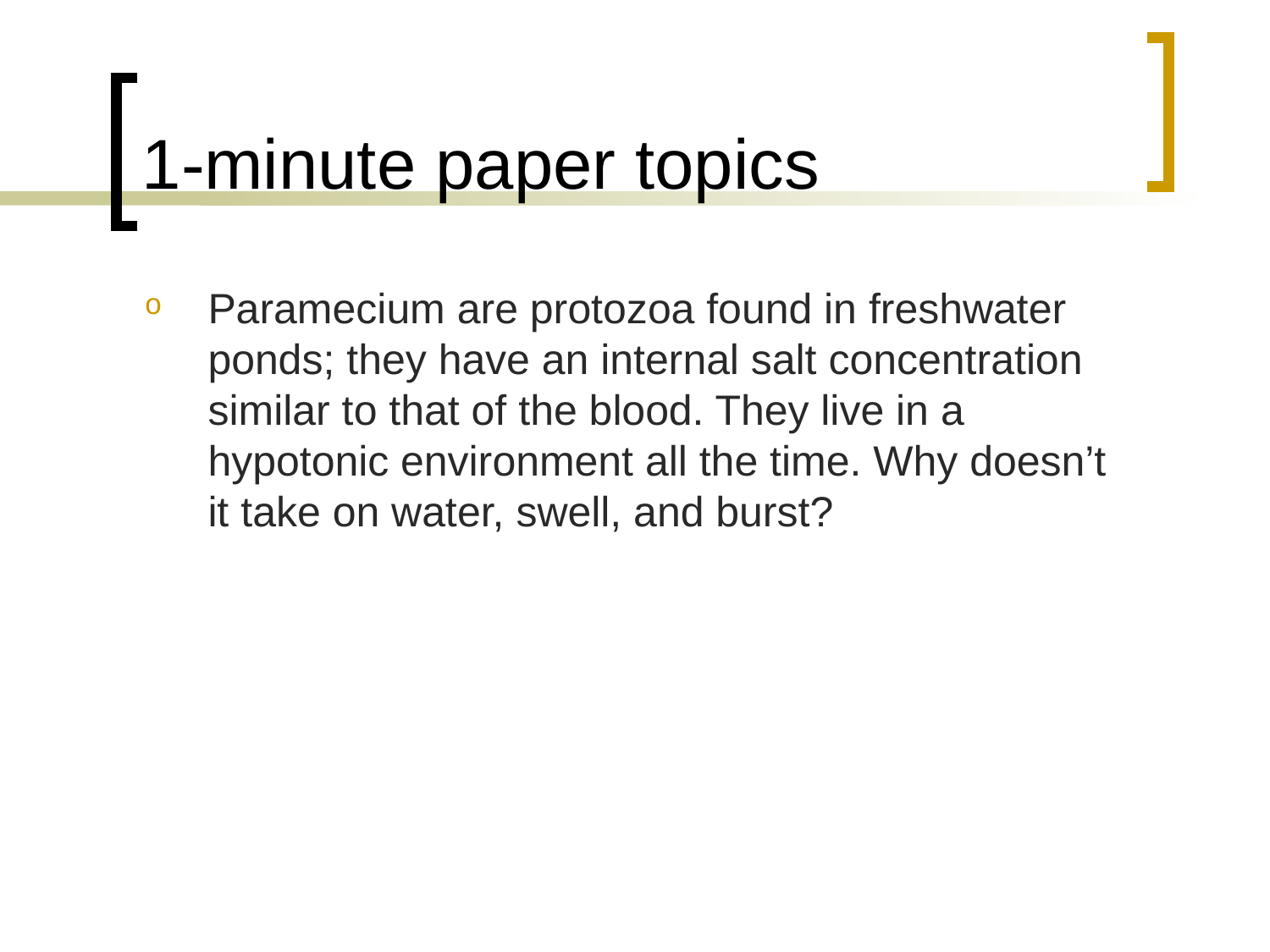

# 1-minute paper topics
Paramecium are protozoa found in freshwater ponds; they have an internal salt concentration similar to that of the blood. They live in a hypotonic environment all the time. Why doesn’t it take on water, swell, and burst?